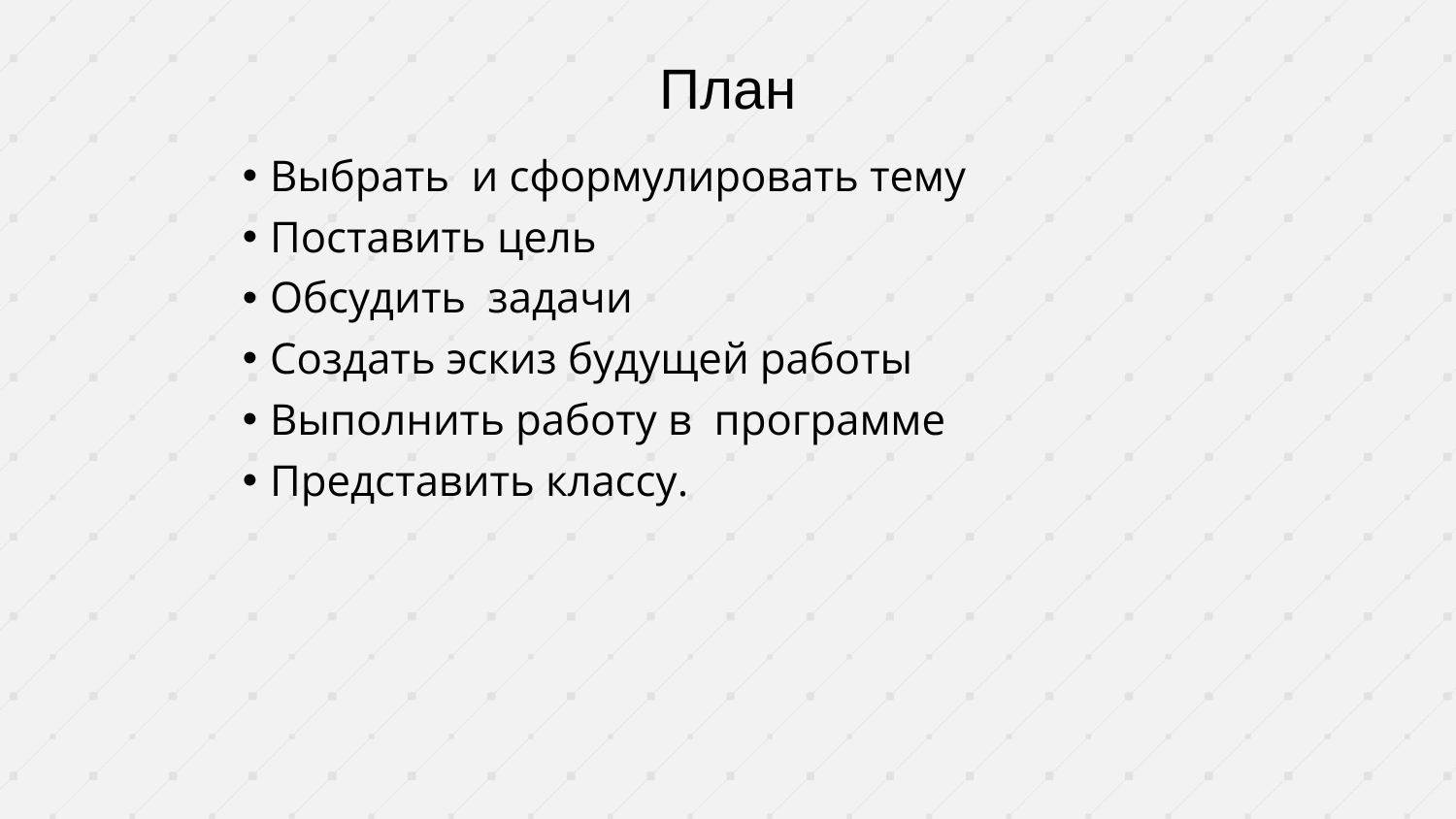

# План
Выбрать  и сформулировать тему
Поставить цель
Обсудить  задачи
Создать эскиз будущей работы
Выполнить работу в  программе
Представить классу.